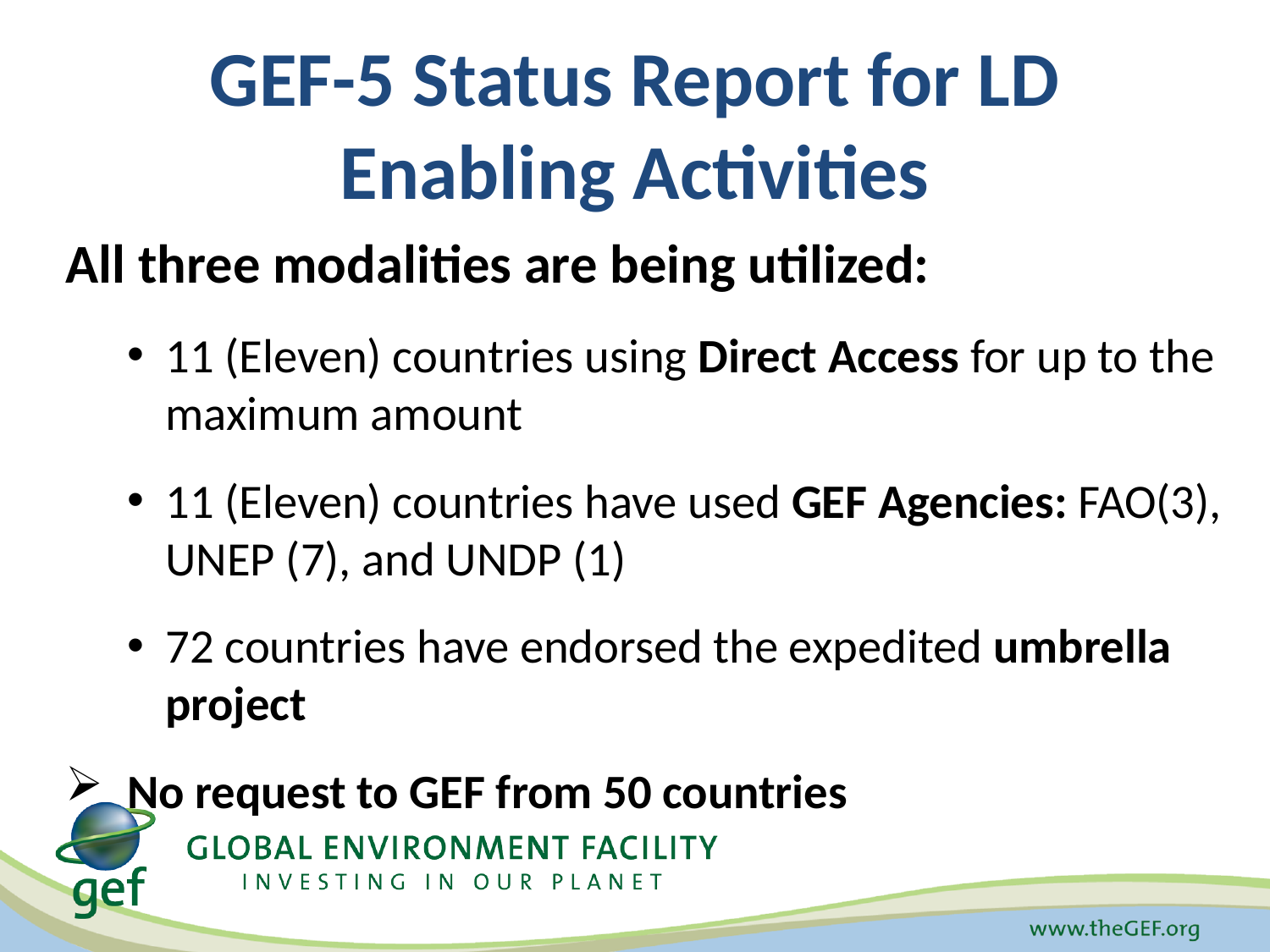

# GEF-5 Status Report for LD Enabling Activities
All three modalities are being utilized:
11 (Eleven) countries using Direct Access for up to the maximum amount
11 (Eleven) countries have used GEF Agencies: FAO(3), UNEP (7), and UNDP (1)
72 countries have endorsed the expedited umbrella project
No request to GEF from 50 countries